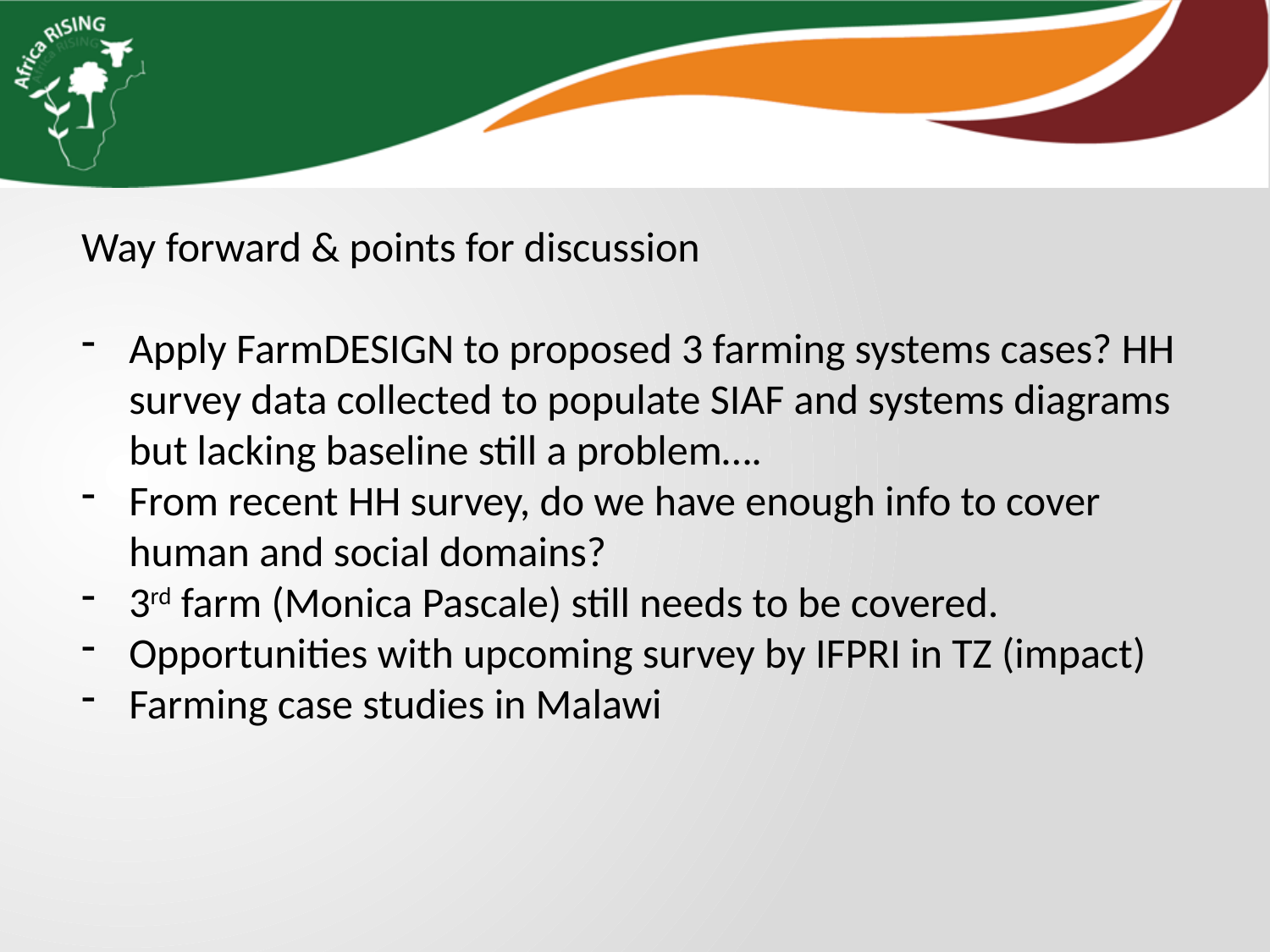

Way forward & points for discussion

Apply FarmDESIGN to proposed 3 farming systems cases? HH survey data collected to populate SIAF and systems diagrams but lacking baseline still a problem….
From recent HH survey, do we have enough info to cover human and social domains?
3rd farm (Monica Pascale) still needs to be covered.
Opportunities with upcoming survey by IFPRI in TZ (impact)
Farming case studies in Malawi